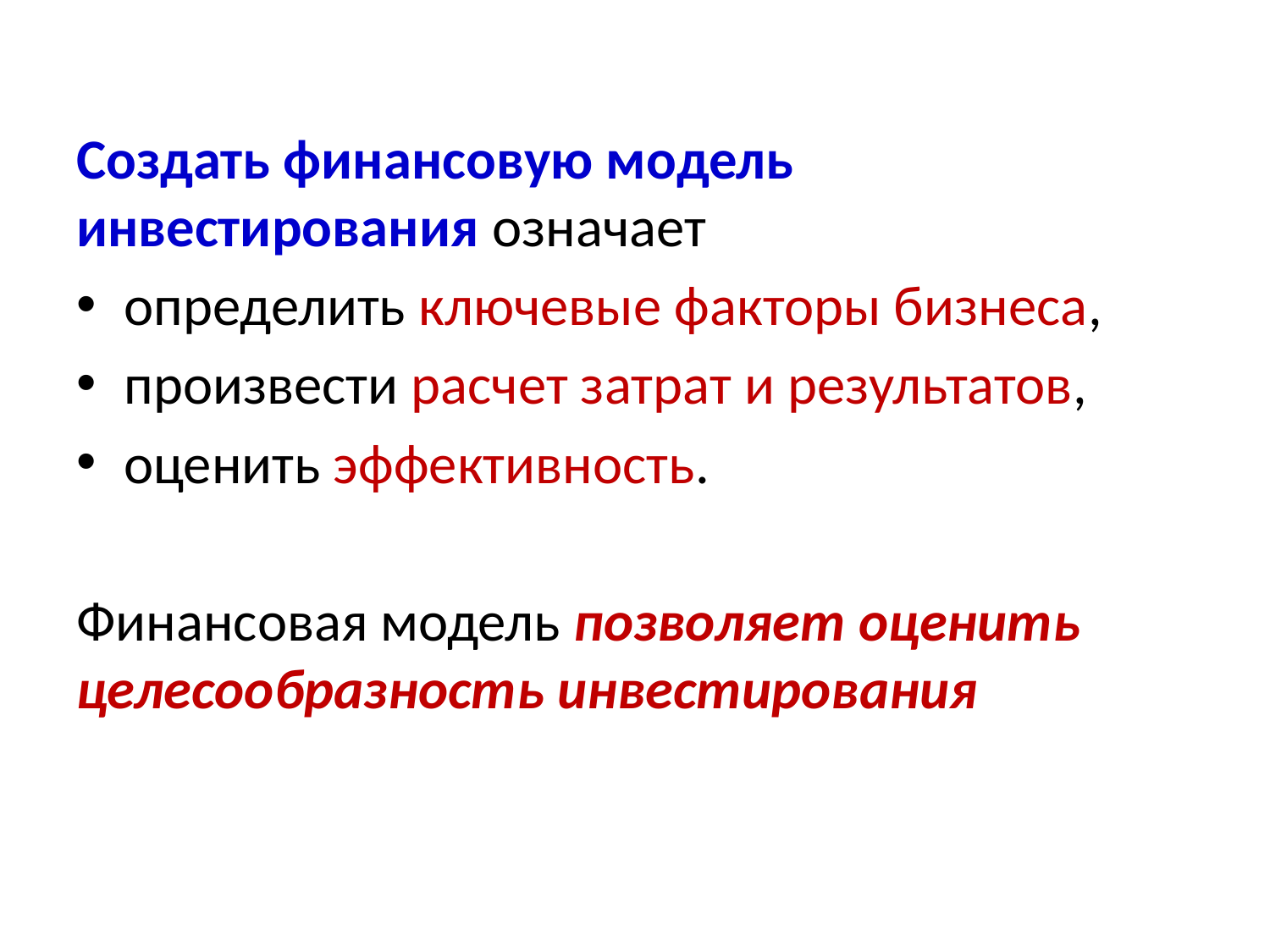

Создать финансовую модель инвестирования означает
определить ключевые факторы бизнеса,
произвести расчет затрат и результатов,
оценить эффективность.

Финансовая модель позволяет оценить целесообразность инвестирования